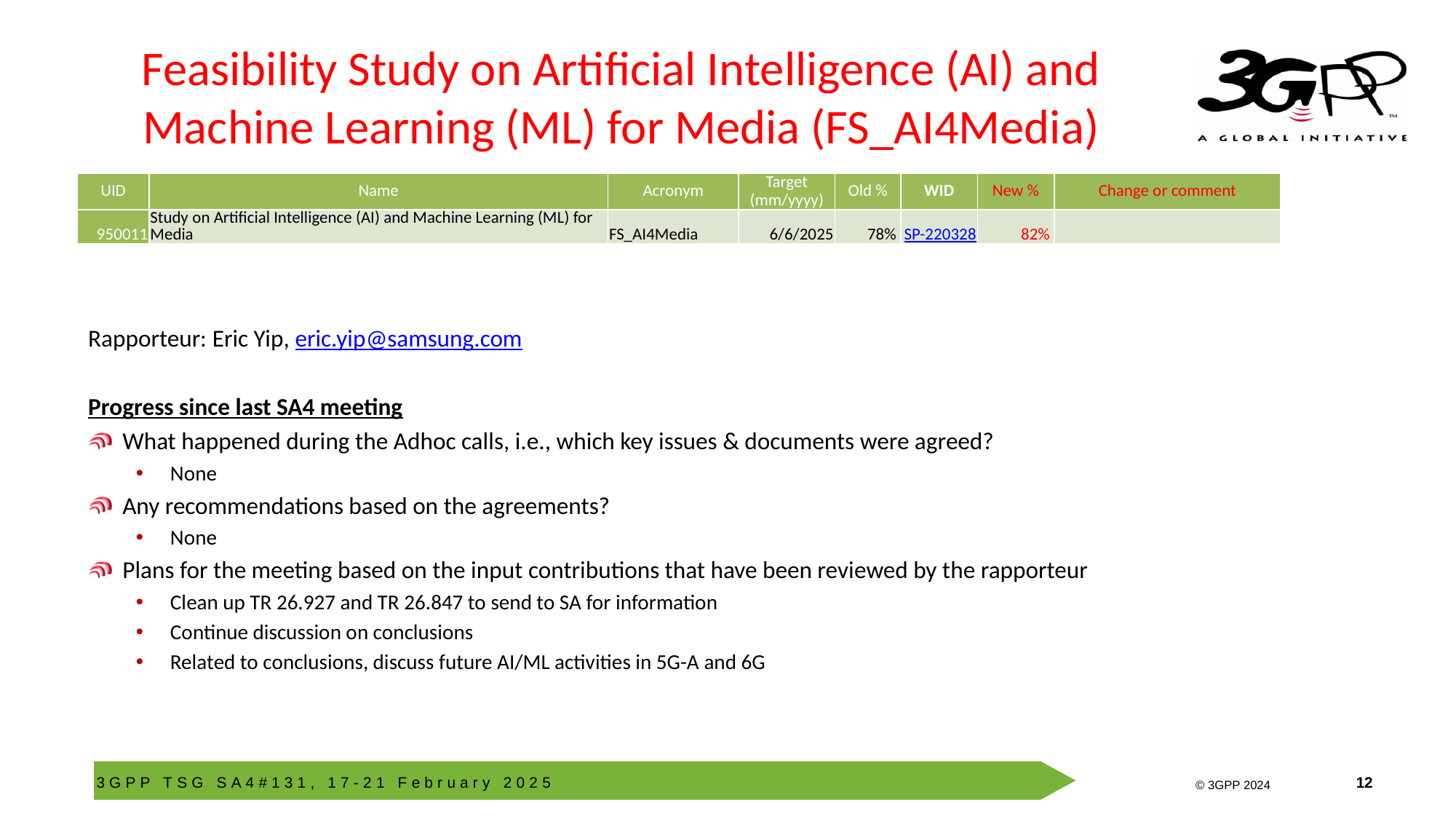

# Feasibility Study on Artificial Intelligence (AI) and Machine Learning (ML) for Media (FS_AI4Media)
| UID | Name | Acronym | Target (mm/yyyy) | Old % | WID | New % | Change or comment |
| --- | --- | --- | --- | --- | --- | --- | --- |
| 950011 | Study on Artificial Intelligence (AI) and Machine Learning (ML) for Media | FS\_AI4Media | 6/6/2025 | 78% | SP-220328 | 82% |  |
Rapporteur: Eric Yip, eric.yip@samsung.com

Progress since last SA4 meeting
What happened during the Adhoc calls, i.e., which key issues & documents were agreed?
None
Any recommendations based on the agreements?
None
Plans for the meeting based on the input contributions that have been reviewed by the rapporteur
Clean up TR 26.927 and TR 26.847 to send to SA for information
Continue discussion on conclusions
Related to conclusions, discuss future AI/ML activities in 5G-A and 6G